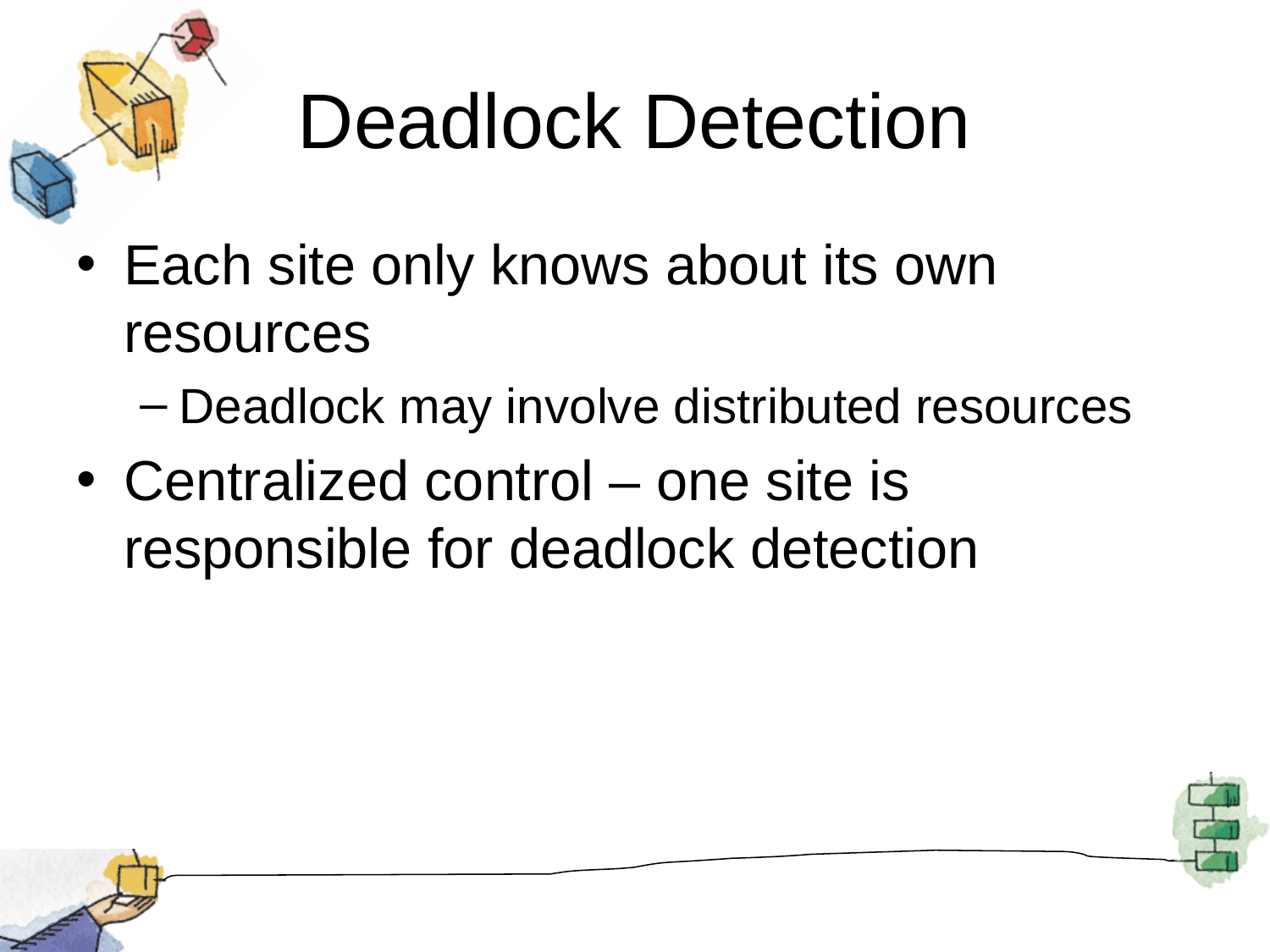

# Deadlock Detection
Each site only knows about its own resources
Deadlock may involve distributed resources
Centralized control – one site is responsible for deadlock detection